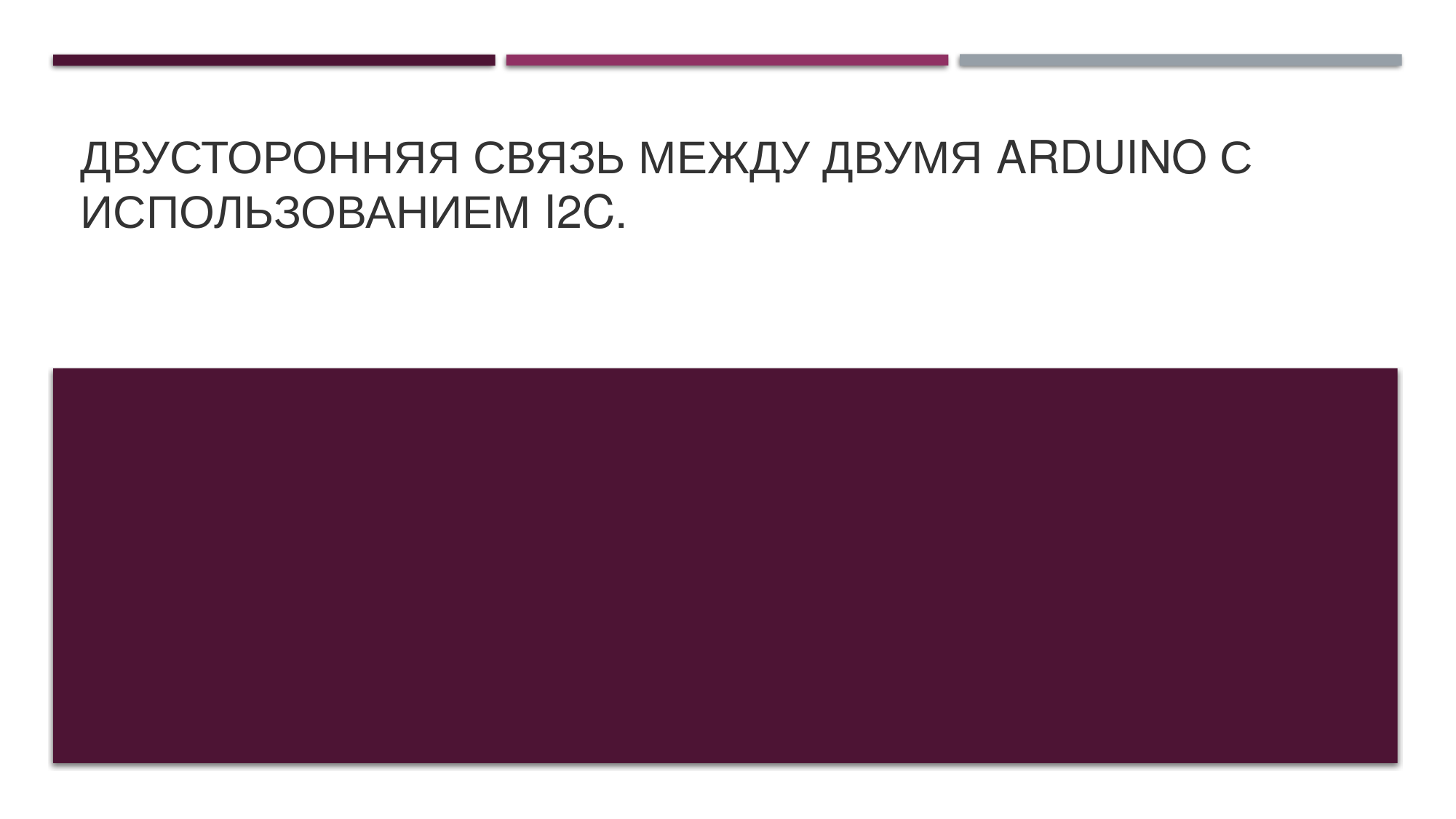

# Двусторонняя связь между двумя Arduino с использованием I2C.